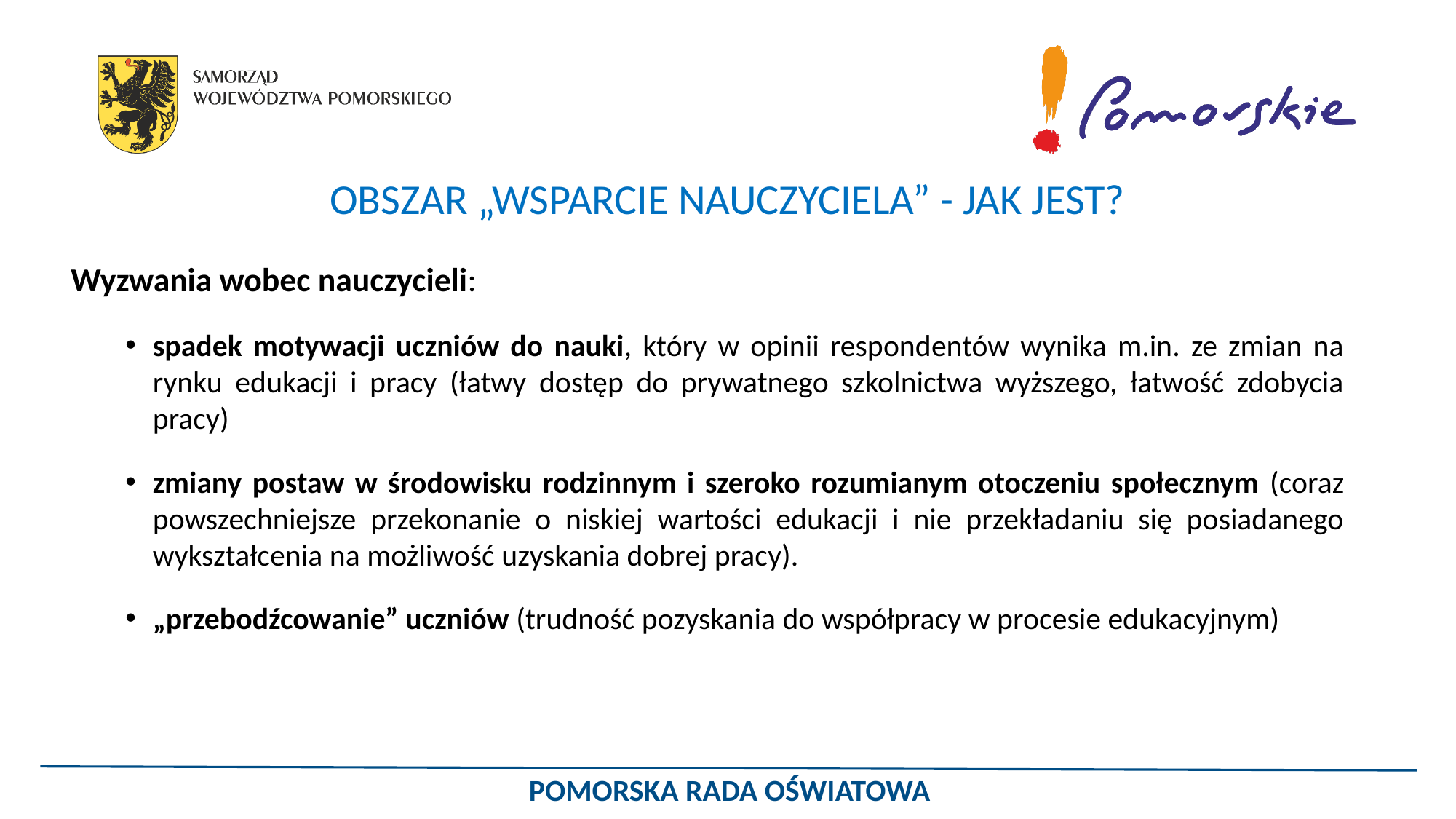

# OBSZAR „WSPARCIE NAUCZYCIELA” - JAK JEST?
Wyzwania wobec nauczycieli:
spadek motywacji uczniów do nauki, który w opinii respondentów wynika m.in. ze zmian na rynku edukacji i pracy (łatwy dostęp do prywatnego szkolnictwa wyższego, łatwość zdobycia pracy)
zmiany postaw w środowisku rodzinnym i szeroko rozumianym otoczeniu społecznym (coraz powszechniejsze przekonanie o niskiej wartości edukacji i nie przekładaniu się posiadanego wykształcenia na możliwość uzyskania dobrej pracy).
„przebodźcowanie” uczniów (trudność pozyskania do współpracy w procesie edukacyjnym)